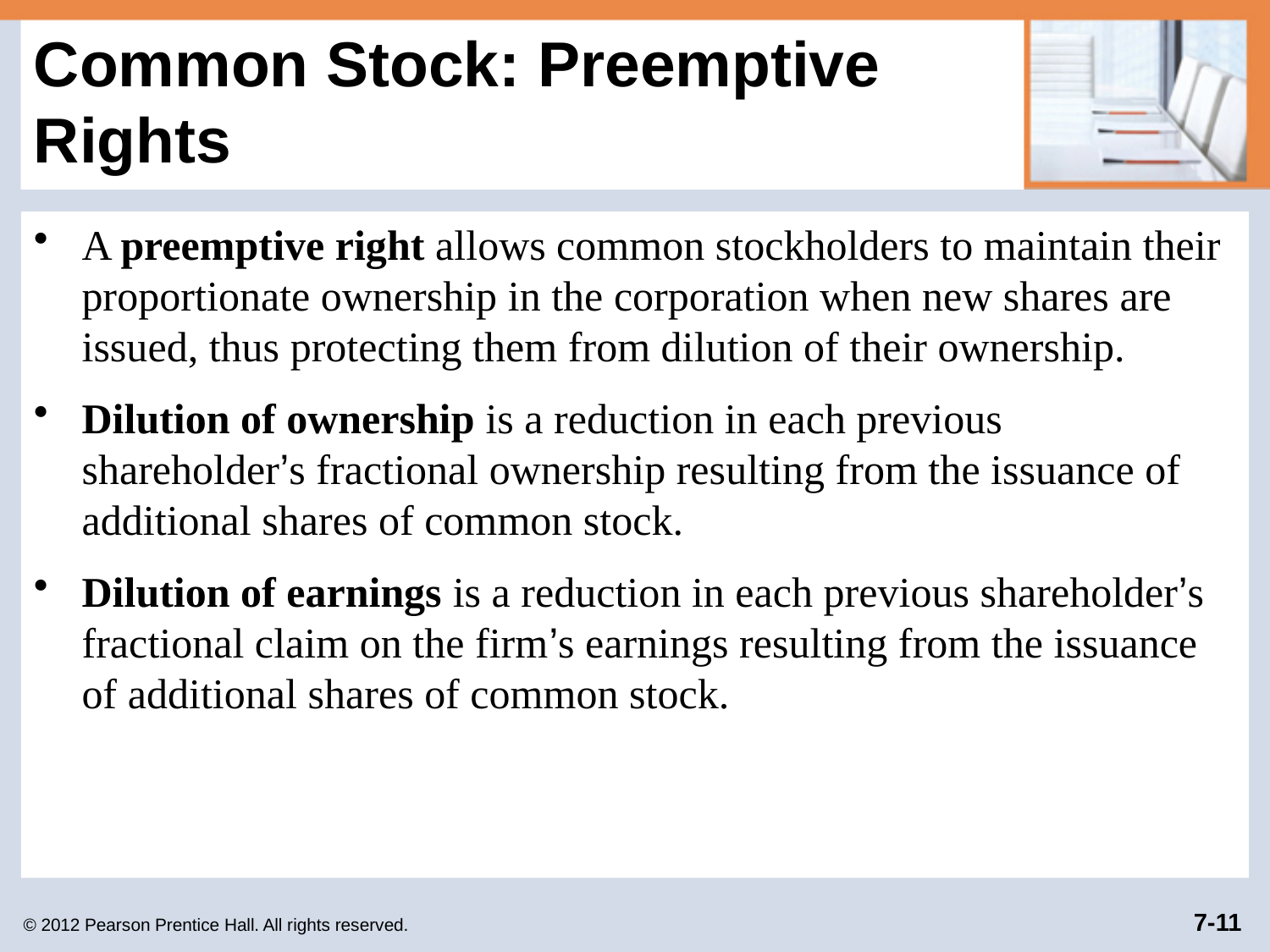

# Common Stock: Preemptive Rights
A preemptive right allows common stockholders to maintain their proportionate ownership in the corporation when new shares are issued, thus protecting them from dilution of their ownership.
Dilution of ownership is a reduction in each previous shareholder’s fractional ownership resulting from the issuance of additional shares of common stock.
Dilution of earnings is a reduction in each previous shareholder’s fractional claim on the firm’s earnings resulting from the issuance of additional shares of common stock.
© 2012 Pearson Prentice Hall. All rights reserved.
7-11